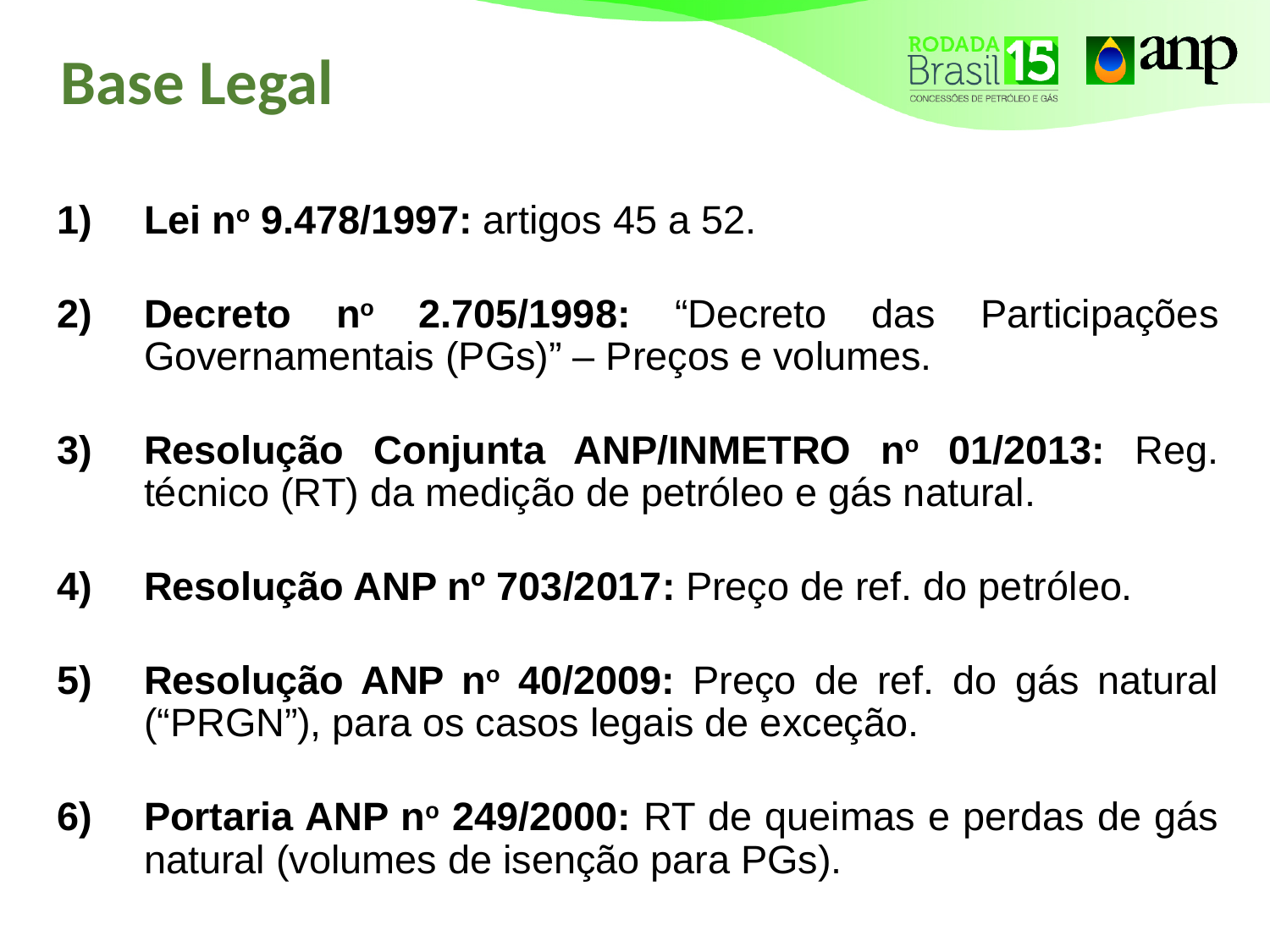

# Base Legal
Lei no 9.478/1997: artigos 45 a 52.
Decreto no 2.705/1998: “Decreto das Participações Governamentais (PGs)” – Preços e volumes.
Resolução Conjunta ANP/INMETRO no 01/2013: Reg. técnico (RT) da medição de petróleo e gás natural.
Resolução ANP nº 703/2017: Preço de ref. do petróleo.
Resolução ANP no 40/2009: Preço de ref. do gás natural (“PRGN”), para os casos legais de exceção.
Portaria ANP no 249/2000: RT de queimas e perdas de gás natural (volumes de isenção para PGs).